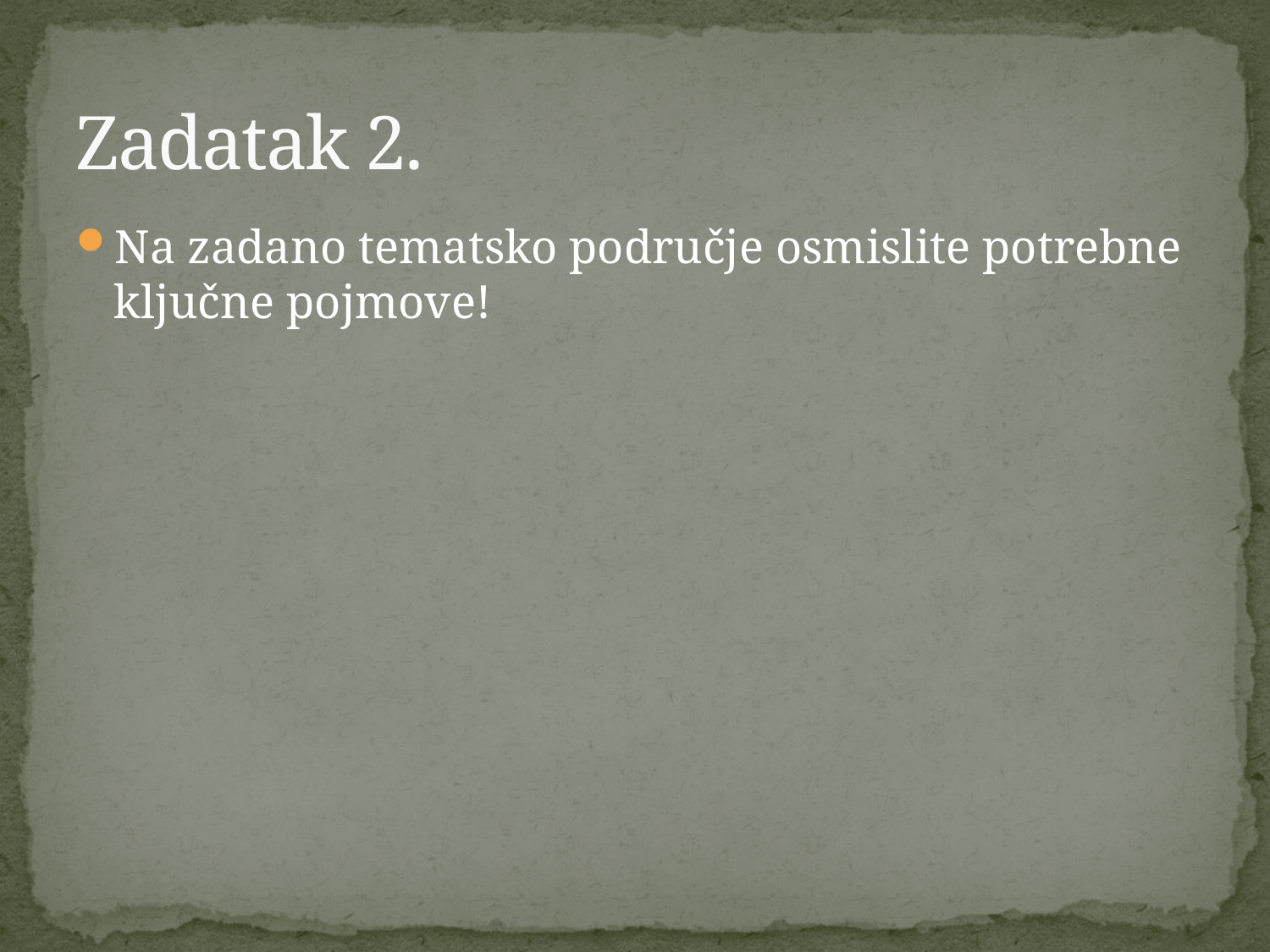

# Zadatak 2.
Na zadano tematsko područje osmislite potrebne ključne pojmove!